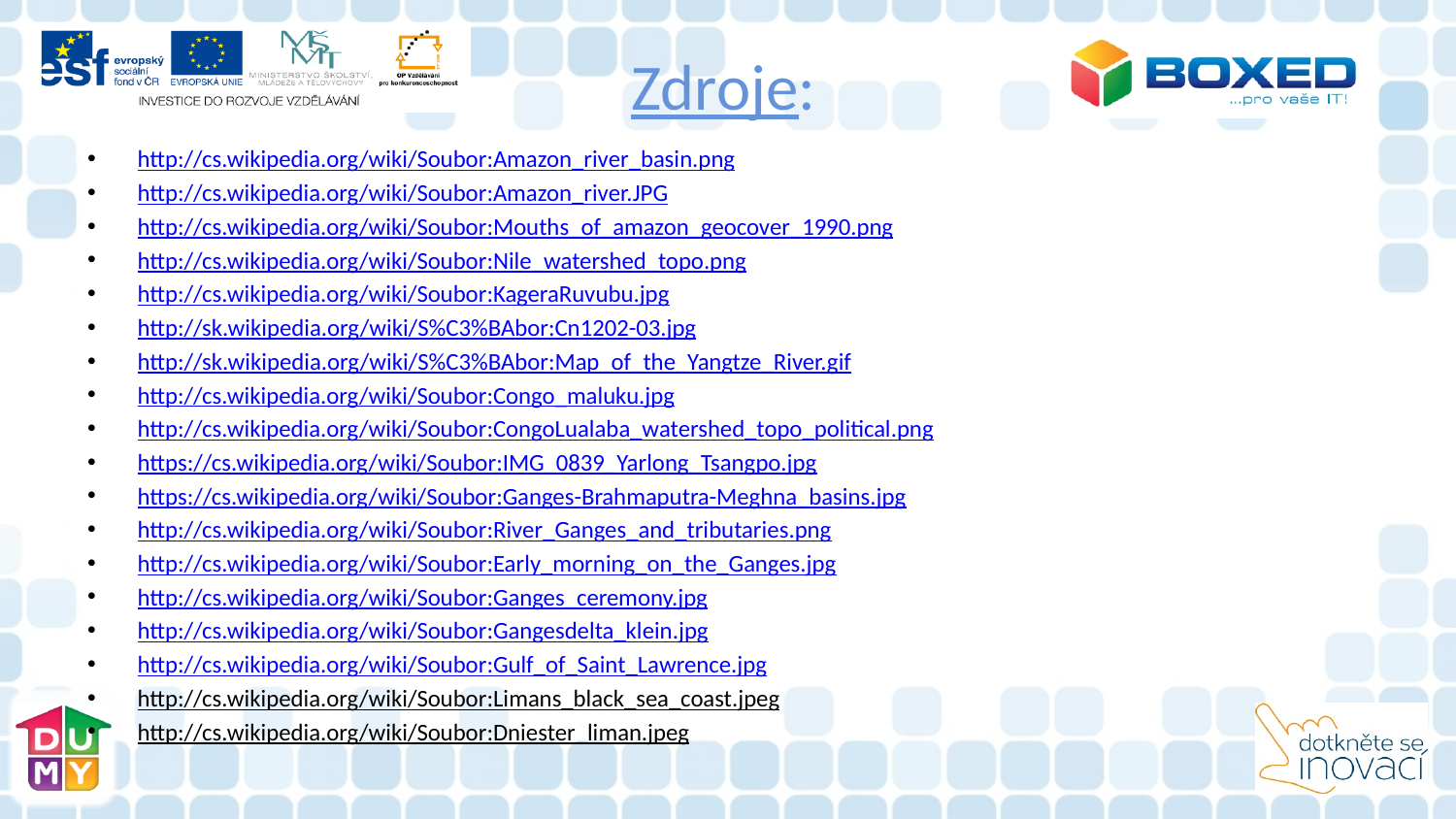

# Zdroje:
http://cs.wikipedia.org/wiki/Soubor:Amazon_river_basin.png
http://cs.wikipedia.org/wiki/Soubor:Amazon_river.JPG
http://cs.wikipedia.org/wiki/Soubor:Mouths_of_amazon_geocover_1990.png
http://cs.wikipedia.org/wiki/Soubor:Nile_watershed_topo.png
http://cs.wikipedia.org/wiki/Soubor:KageraRuvubu.jpg
http://sk.wikipedia.org/wiki/S%C3%BAbor:Cn1202-03.jpg
http://sk.wikipedia.org/wiki/S%C3%BAbor:Map_of_the_Yangtze_River.gif
http://cs.wikipedia.org/wiki/Soubor:Congo_maluku.jpg
http://cs.wikipedia.org/wiki/Soubor:CongoLualaba_watershed_topo_political.png
https://cs.wikipedia.org/wiki/Soubor:IMG_0839_Yarlong_Tsangpo.jpg
https://cs.wikipedia.org/wiki/Soubor:Ganges-Brahmaputra-Meghna_basins.jpg
http://cs.wikipedia.org/wiki/Soubor:River_Ganges_and_tributaries.png
http://cs.wikipedia.org/wiki/Soubor:Early_morning_on_the_Ganges.jpg
http://cs.wikipedia.org/wiki/Soubor:Ganges_ceremony.jpg
http://cs.wikipedia.org/wiki/Soubor:Gangesdelta_klein.jpg
http://cs.wikipedia.org/wiki/Soubor:Gulf_of_Saint_Lawrence.jpg
http://cs.wikipedia.org/wiki/Soubor:Limans_black_sea_coast.jpeg
http://cs.wikipedia.org/wiki/Soubor:Dniester_liman.jpeg